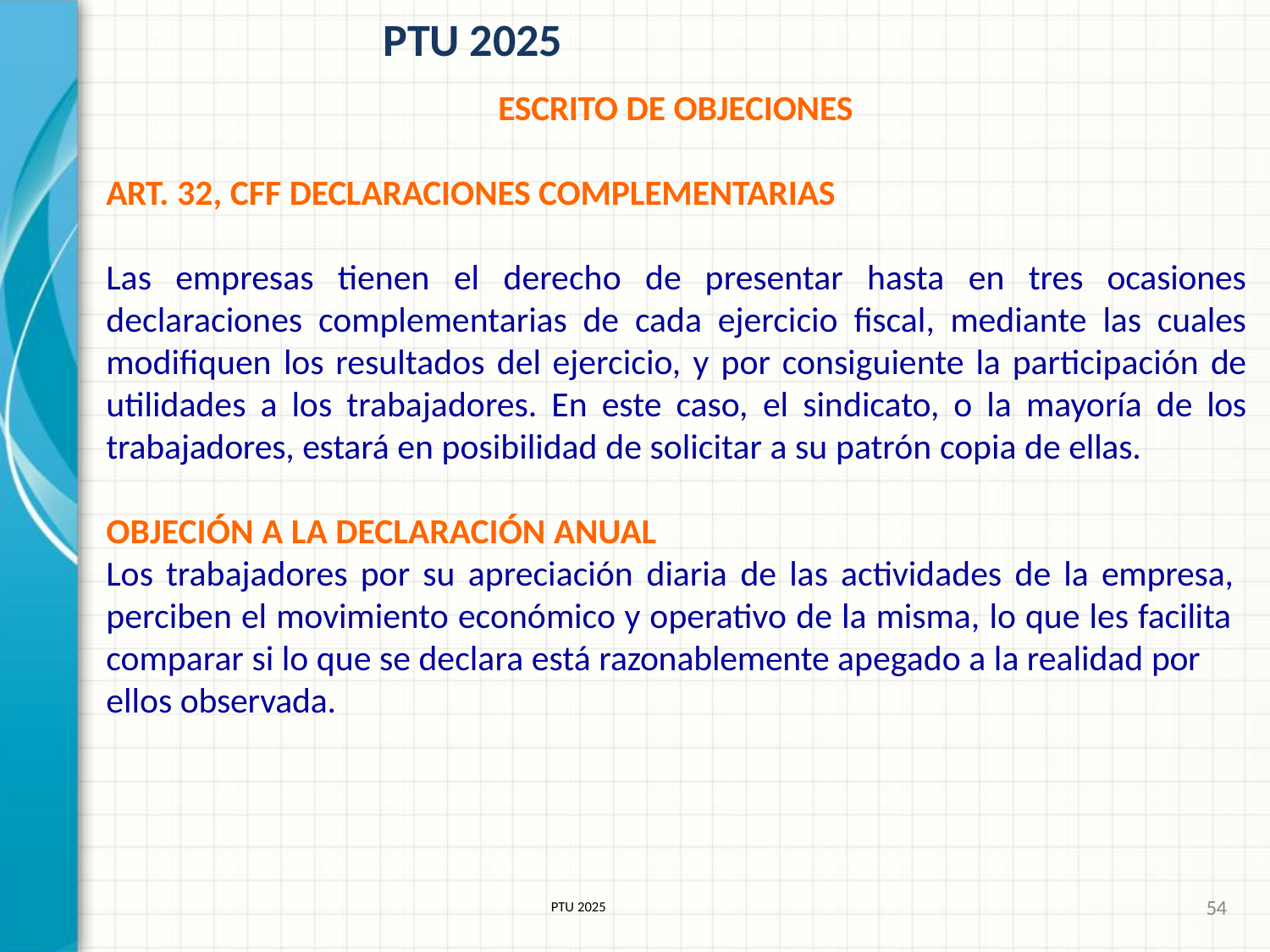

# PTU 2025
ESCRITO DE OBJECIONES
ART. 32, CFF DECLARACIONES COMPLEMENTARIAS
Las  empresas  tienen  el  derecho  de  presentar  hasta  en  tres  ocasiones declaraciones complementarias de cada ejercicio fiscal, mediante las cuales modifiquen los resultados del ejercicio, y por consiguiente la participación de utilidades a los trabajadores. En este caso, el sindicato, o la mayoría de los trabajadores, estará en posibilidad de solicitar a su patrón copia de ellas.
OBJECIÓN A LA DECLARACIÓN ANUAL
Los trabajadores por su apreciación diaria de las actividades de la empresa, perciben el movimiento económico y operativo de la misma, lo que les facilita comparar si lo que se declara está razonablemente apegado a la realidad por ellos observada.
54
PTU 2025